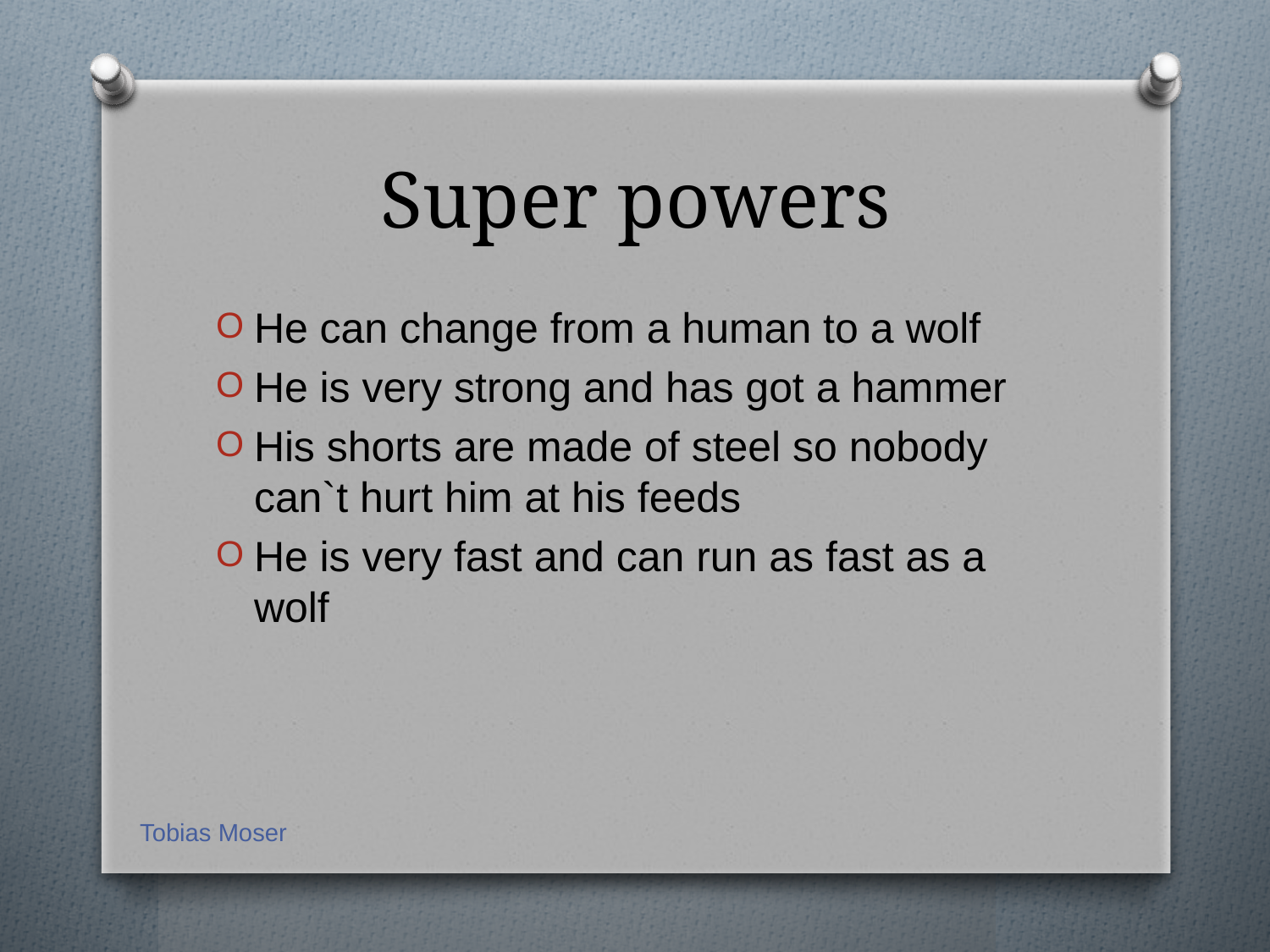

# Super powers
He can change from a human to a wolf
He is very strong and has got a hammer
His shorts are made of steel so nobody can`t hurt him at his feeds
He is very fast and can run as fast as a wolf

Tobias Moser